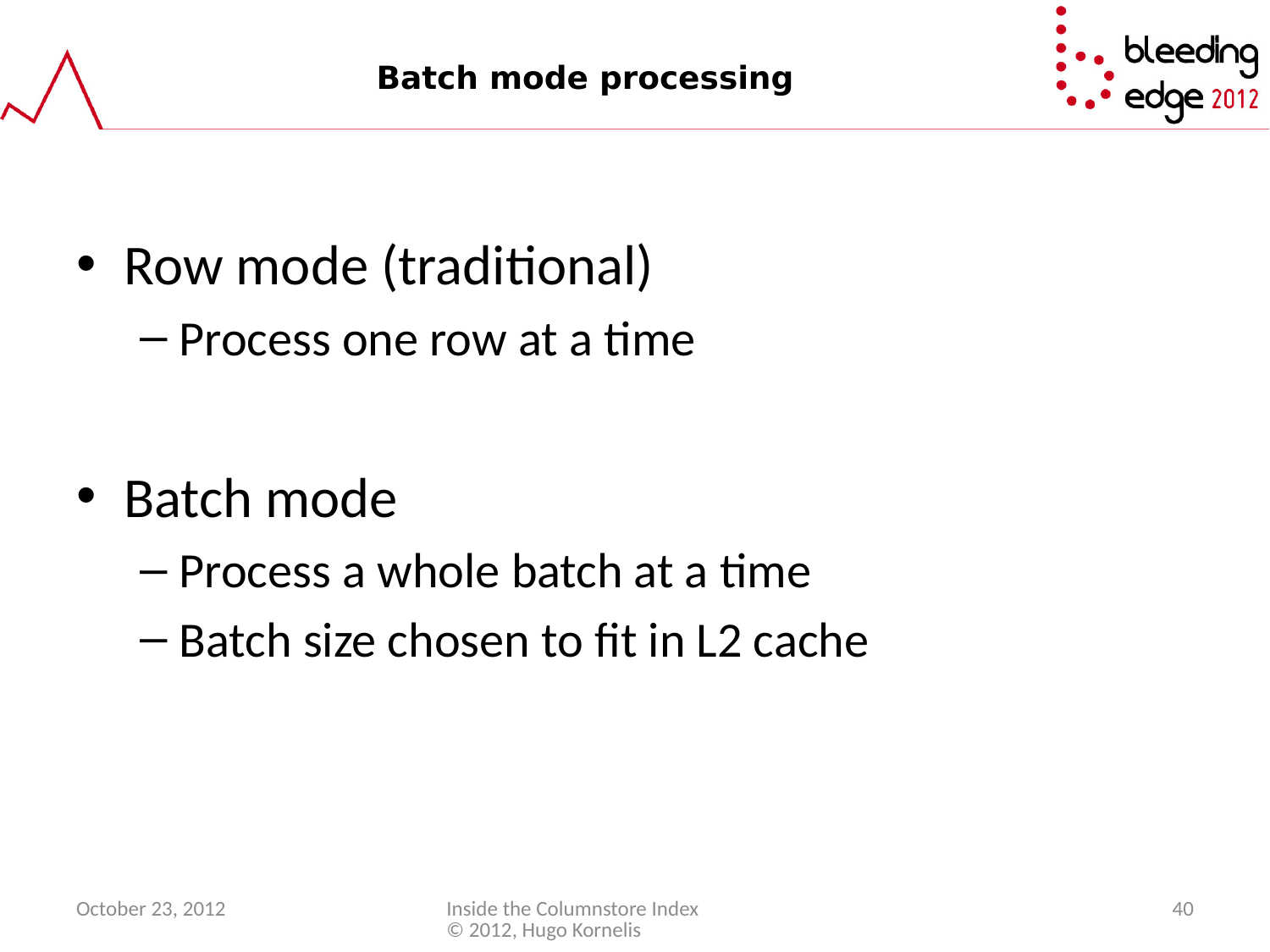

# Batch mode processing
Row mode (traditional)
Process one row at a time

Batch mode
Process a whole batch at a time
Batch size chosen to fit in L2 cache
October 23, 2012
Inside the Columnstore Index                       © 2012, Hugo Kornelis
40